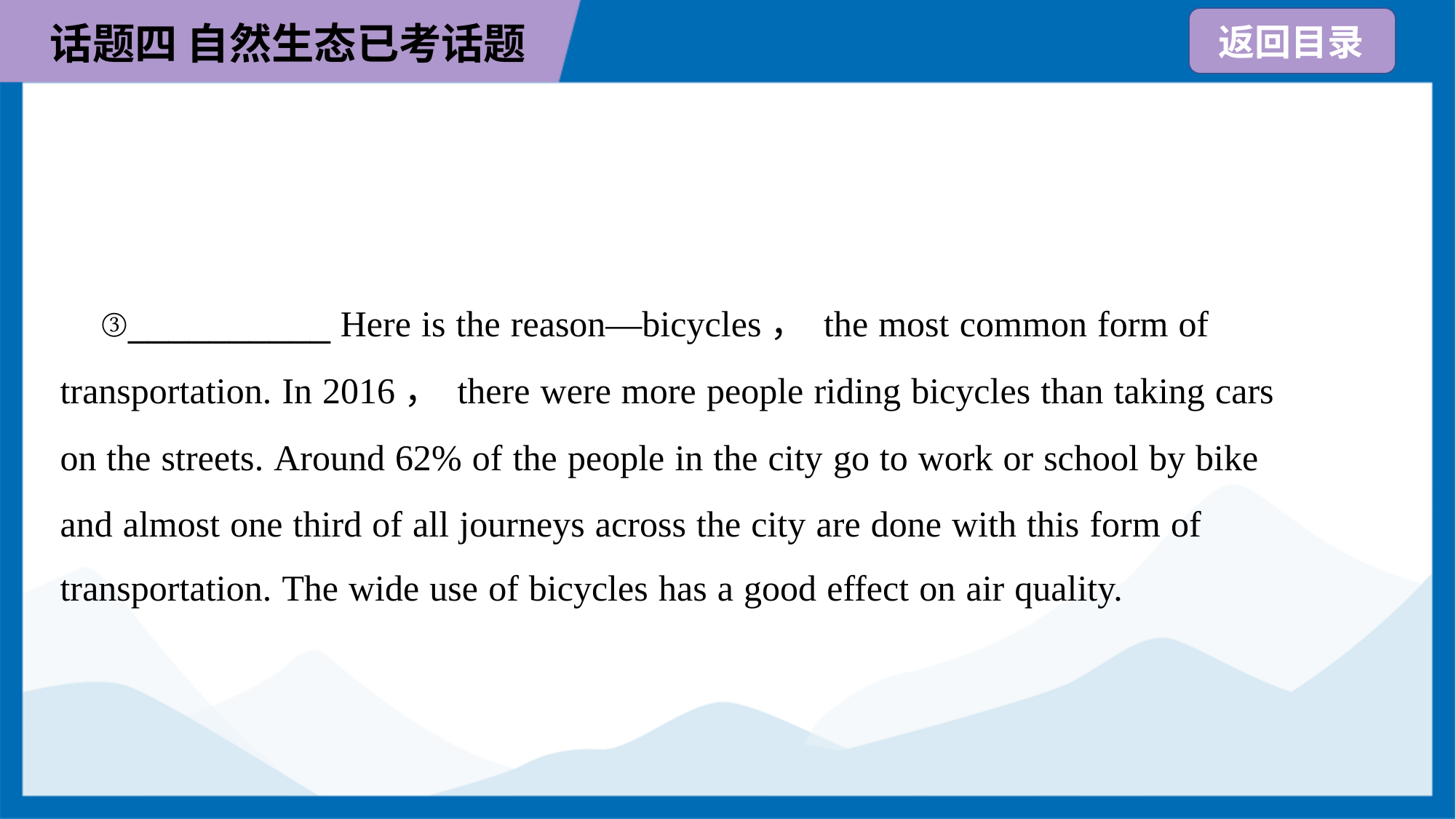

③__________ Here is the reason—bicycles， the most common form of
transportation. In 2016， there were more people riding bicycles than taking cars
on the streets. Around 62% of the people in the city go to work or school by bike
and almost one third of all journeys across the city are done with this form of
transportation. The wide use of bicycles has a good effect on air quality.